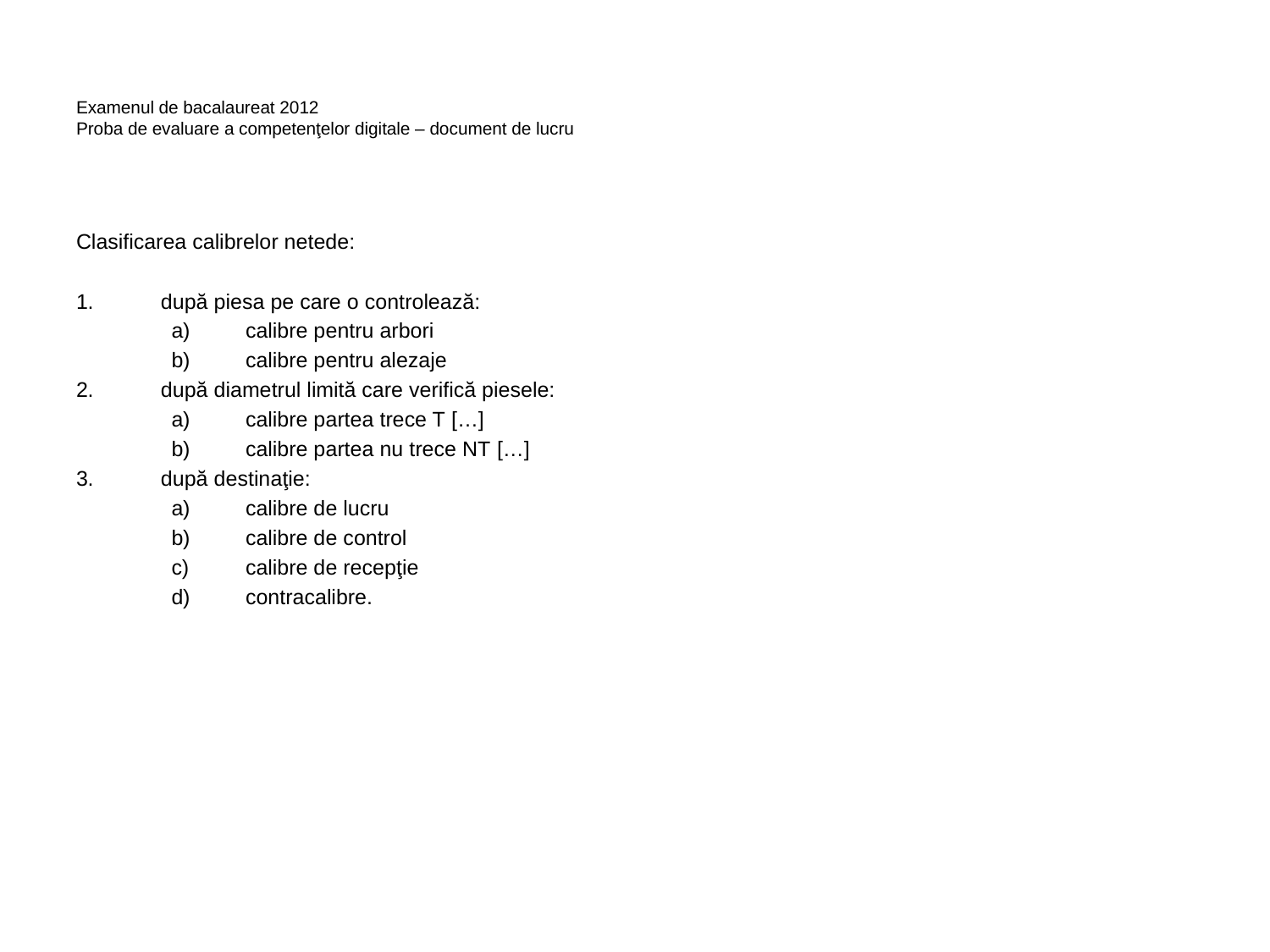

# Examenul de bacalaureat 2012 Proba de evaluare a competenţelor digitale – document de lucru
Clasificarea calibrelor netede:

după piesa pe care o controlează:
calibre pentru arbori
calibre pentru alezaje
după diametrul limită care verifică piesele:
calibre partea trece T […]
calibre partea nu trece NT […]
după destinaţie:
calibre de lucru
calibre de control
calibre de recepţie
contracalibre.